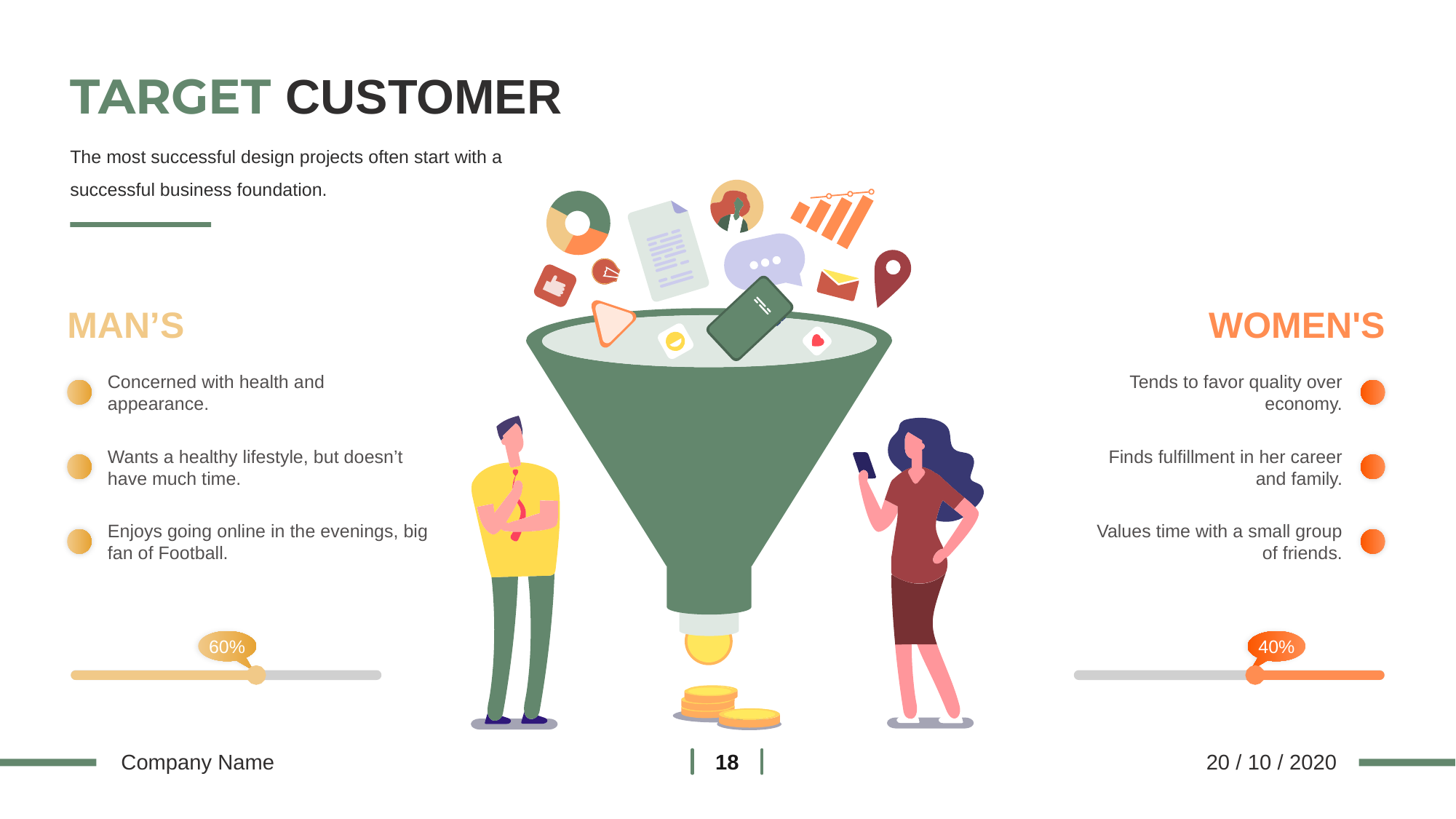

TARGET CUSTOMER
The most successful design projects often start with a successful business foundation.

MAN’S
WOMEN'S
Concerned with health and appearance.

Tends to favor quality over economy.

Wants a healthy lifestyle, but doesn’t have much time.

Finds fulfillment in her career and family.

Enjoys going online in the evenings, big fan of Football.

Values time with a small group of friends.

60%
40%
Company Name
20 / 10 / 2020